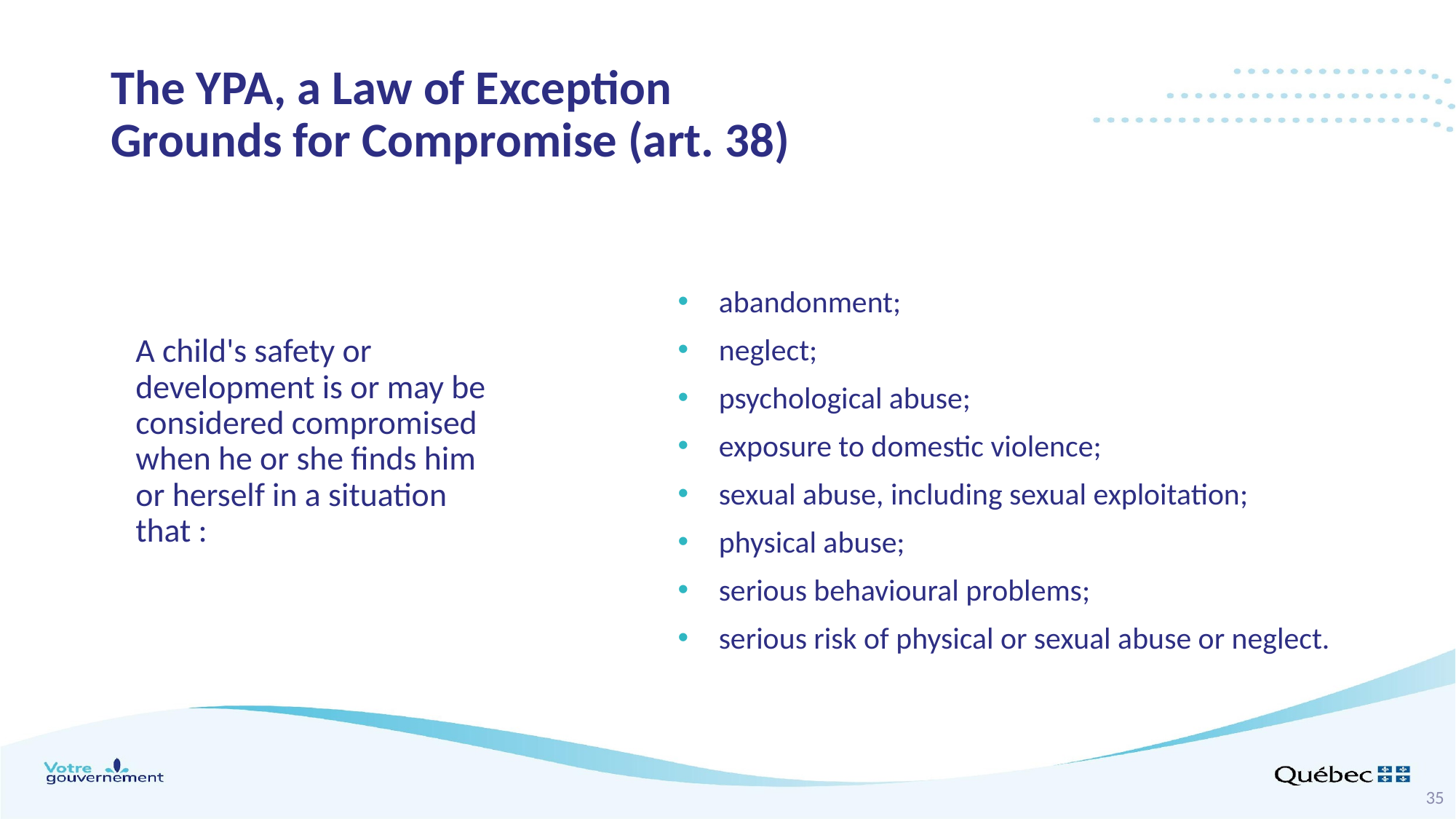

# The YPA, a Law of Exception Grounds for Compromise (art. 38)

A child's safety or development is or may be considered compromised when he or she finds him or herself in a situation that :

abandonment;
neglect;
psychological abuse;
exposure to domestic violence;
sexual abuse, including sexual exploitation;
physical abuse;
serious behavioural problems;
serious risk of physical or sexual abuse or neglect.
35